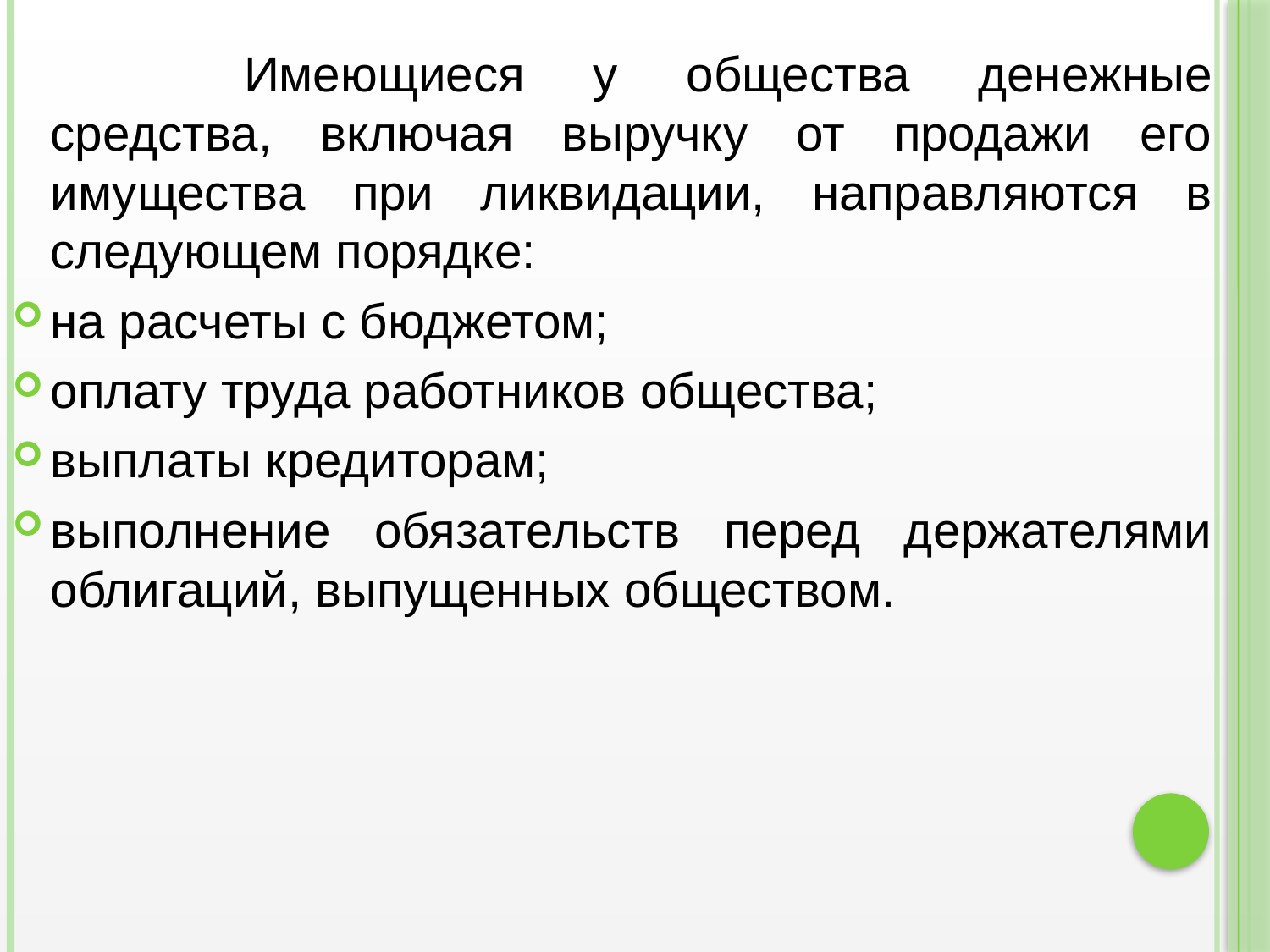

Имеющиеся у общества денежные средства, включая выручку от продажи его имущества при ликвидации, направляются в следующем порядке:
на расчеты с бюджетом;
оплату труда работников общества;
выплаты кредиторам;
выполнение обязательств перед держателями облигаций, выпущенных обществом.